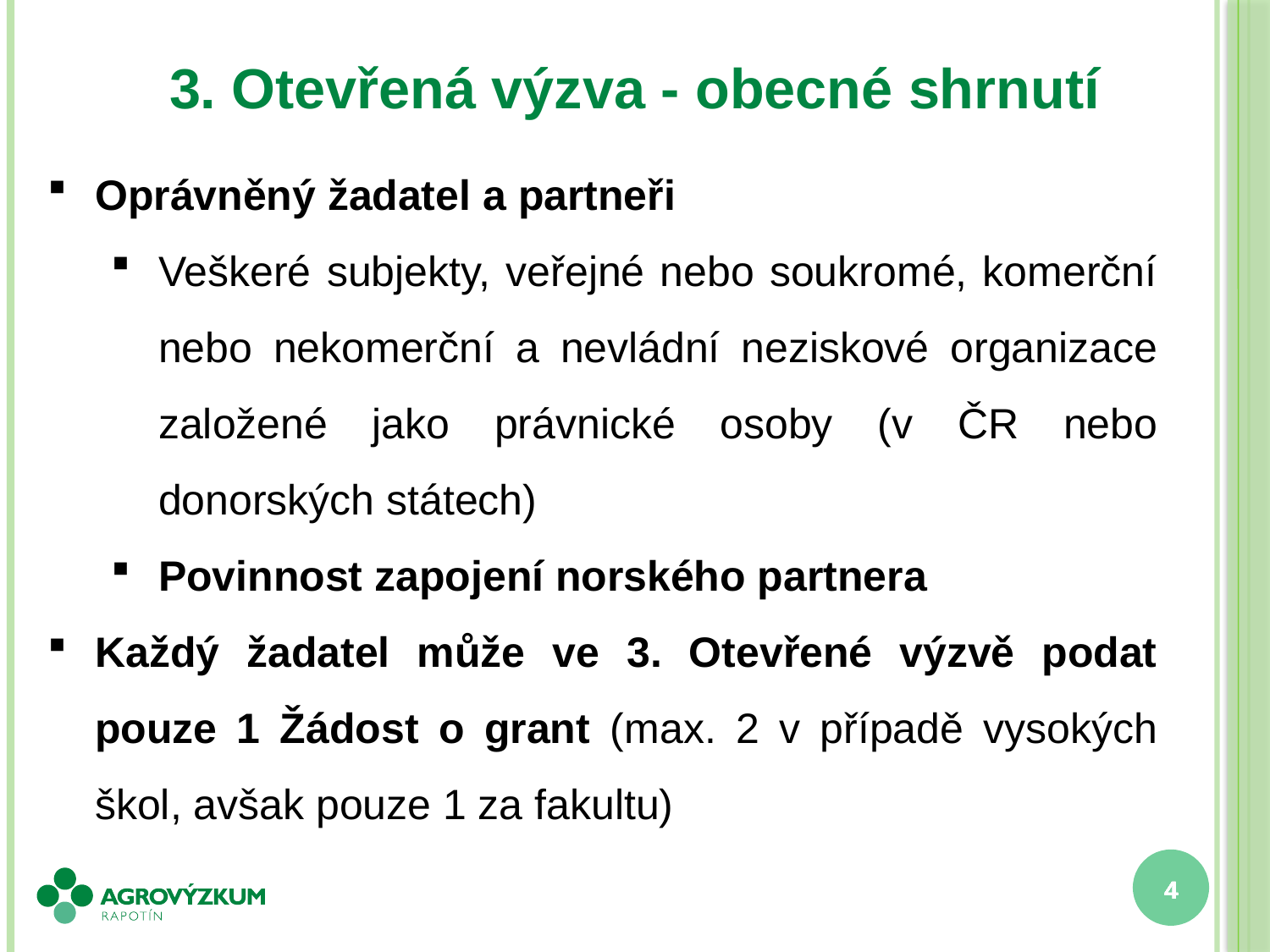

3. Otevřená výzva - obecné shrnutí
Oprávněný žadatel a partneři
Veškeré subjekty, veřejné nebo soukromé, komerční nebo nekomerční a nevládní neziskové organizace založené jako právnické osoby (v ČR nebo donorských státech)
Povinnost zapojení norského partnera
Každý žadatel může ve 3. Otevřené výzvě podat pouze 1 Žádost o grant (max. 2 v případě vysokých škol, avšak pouze 1 za fakultu)

4
4
4
4
4
4
4
4